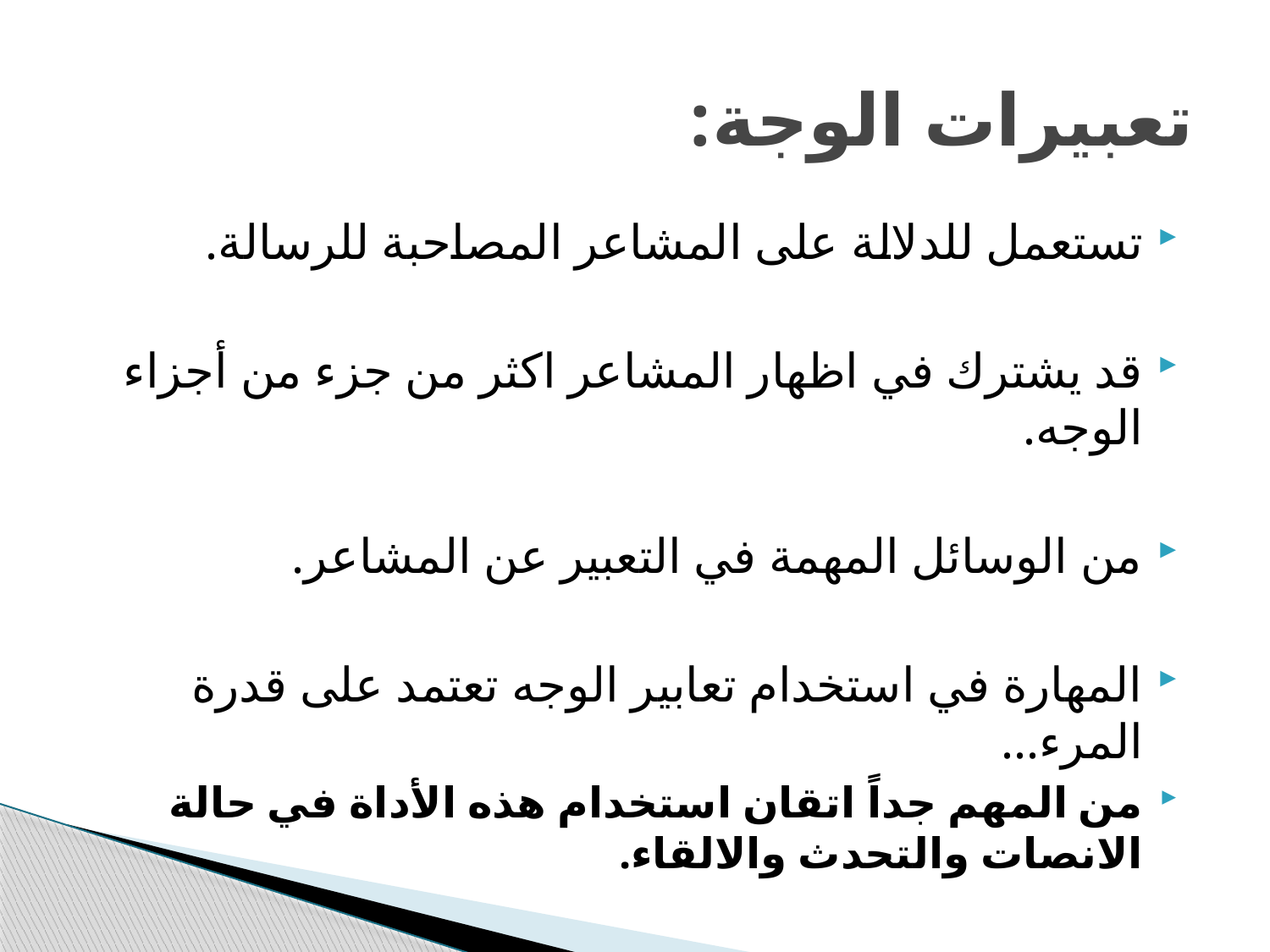

# تعبيرات الوجة:
تستعمل للدلالة على المشاعر المصاحبة للرسالة.

قد يشترك في اظهار المشاعر اكثر من جزء من أجزاء الوجه.

من الوسائل المهمة في التعبير عن المشاعر.

المهارة في استخدام تعابير الوجه تعتمد على قدرة المرء...
من المهم جداً اتقان استخدام هذه الأداة في حالة الانصات والتحدث والالقاء.